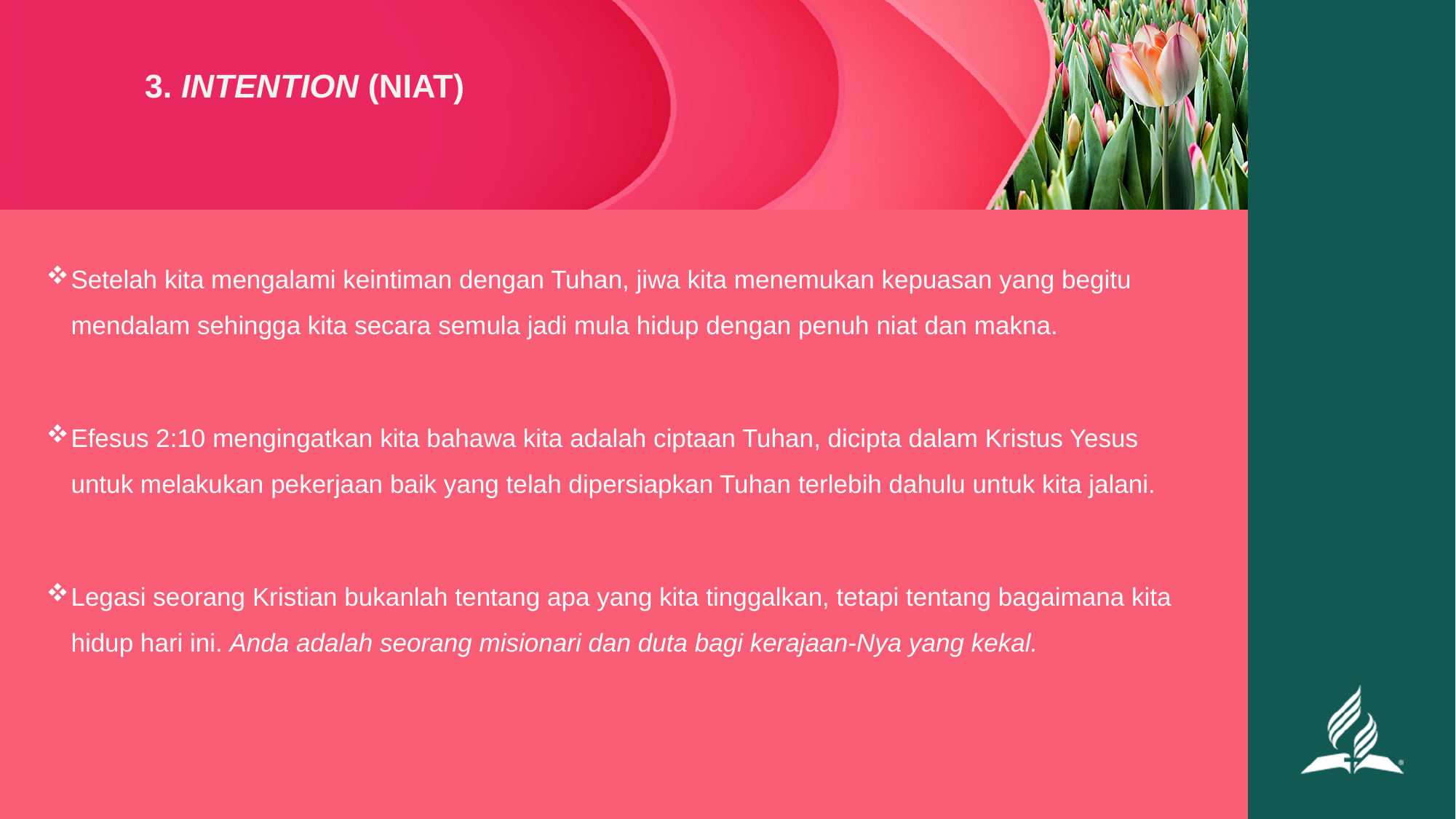

# 3. INTENTION (NIAT)

Setelah kita mengalami keintiman dengan Tuhan, jiwa kita menemukan kepuasan yang begitu mendalam sehingga kita secara semula jadi mula hidup dengan penuh niat dan makna.

Efesus 2:10 mengingatkan kita bahawa kita adalah ciptaan Tuhan, dicipta dalam Kristus Yesus untuk melakukan pekerjaan baik yang telah dipersiapkan Tuhan terlebih dahulu untuk kita jalani.

Legasi seorang Kristian bukanlah tentang apa yang kita tinggalkan, tetapi tentang bagaimana kita hidup hari ini. Anda adalah seorang misionari dan duta bagi kerajaan-Nya yang kekal.